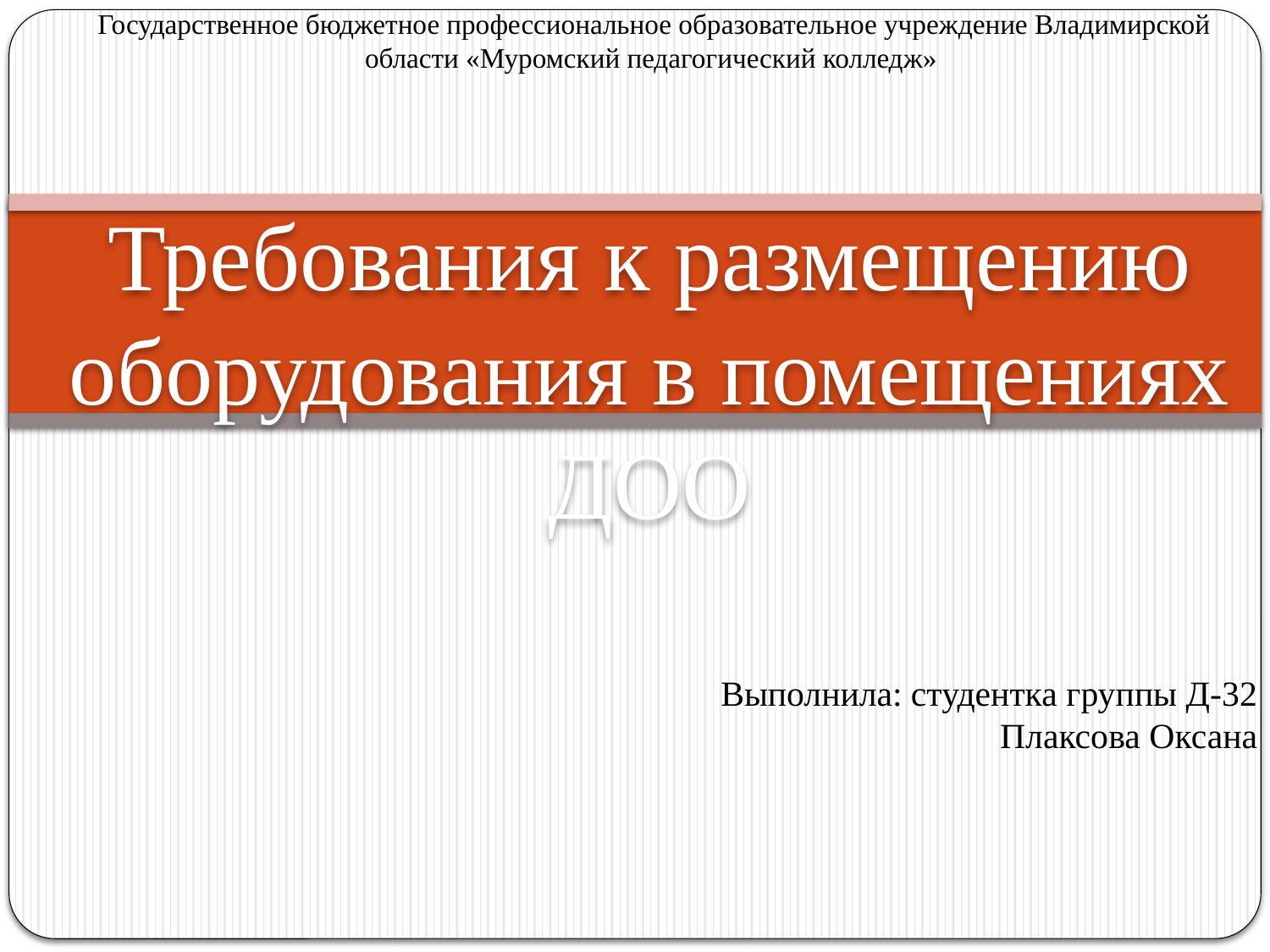

Государственное бюджетное профессиональное образовательное учреждение Владимирской области «Муромский педагогический колледж»
# Требования к размещению оборудования в помещениях ДОО
Выполнила: студентка группы Д-32 Плаксова Оксана